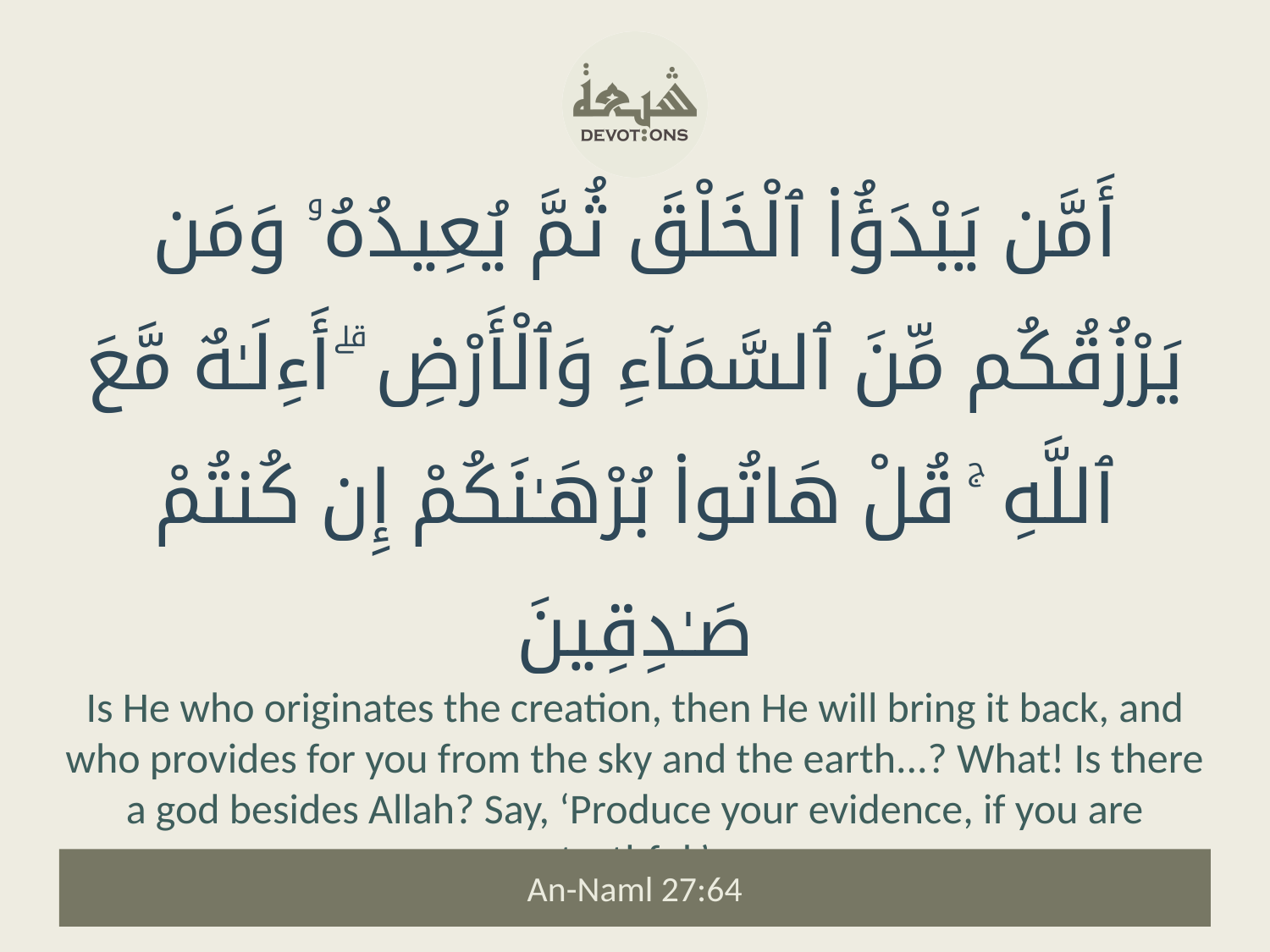

أَمَّن يَبْدَؤُا۟ ٱلْخَلْقَ ثُمَّ يُعِيدُهُۥ وَمَن يَرْزُقُكُم مِّنَ ٱلسَّمَآءِ وَٱلْأَرْضِ ۗ أَءِلَـٰهٌ مَّعَ ٱللَّهِ ۚ قُلْ هَاتُوا۟ بُرْهَـٰنَكُمْ إِن كُنتُمْ صَـٰدِقِينَ
Is He who originates the creation, then He will bring it back, and who provides for you from the sky and the earth...? What! Is there a god besides Allah? Say, ‘Produce your evidence, if you are truthful.’
An-Naml 27:64